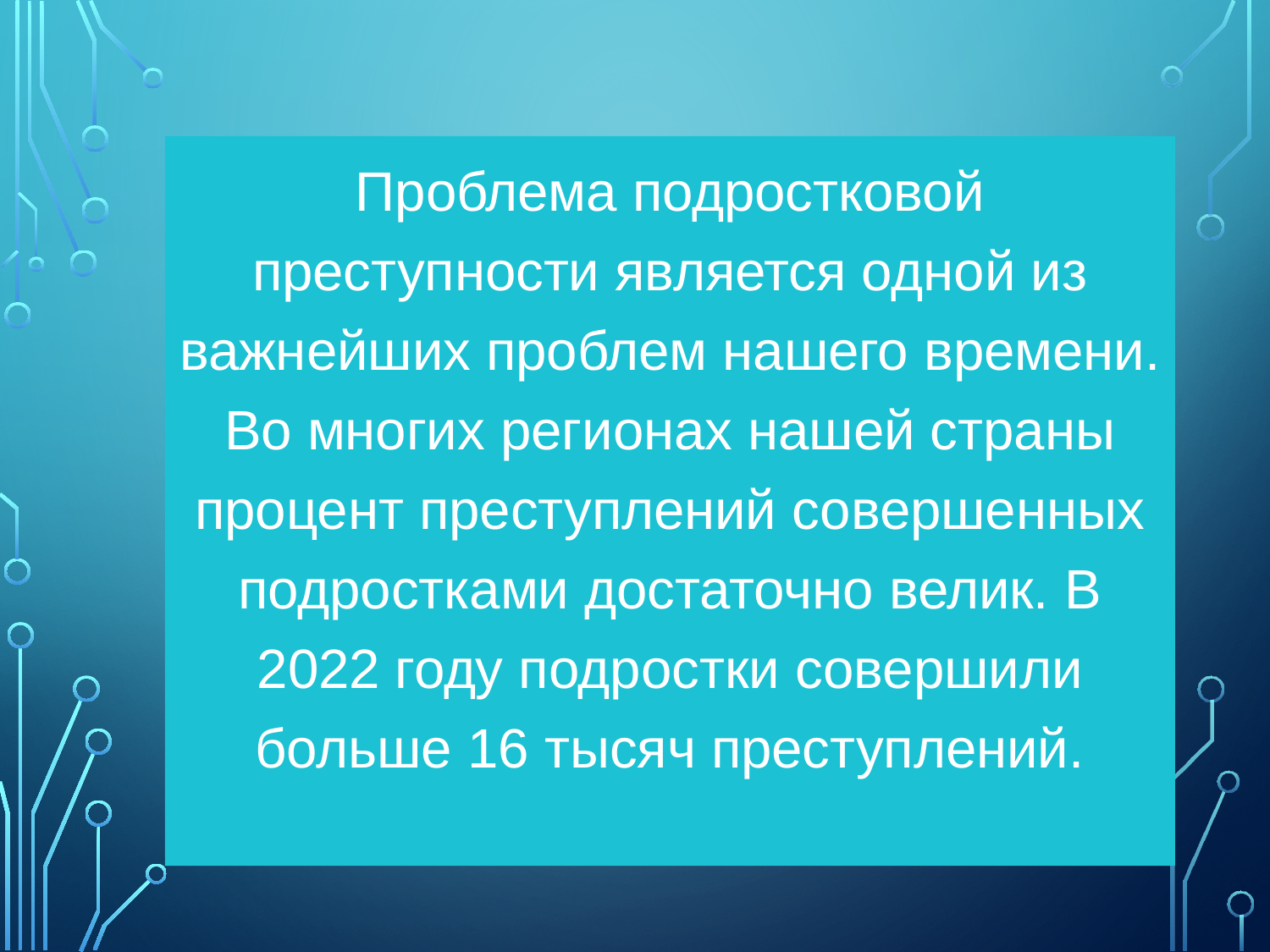

Проблема подростковой преступности является одной из важнейших проблем нашего времени. Во многих регионах нашей страны процент преступлений совершенных подростками достаточно велик. В 2022 году подростки совершили больше 16 тысяч преступлений.